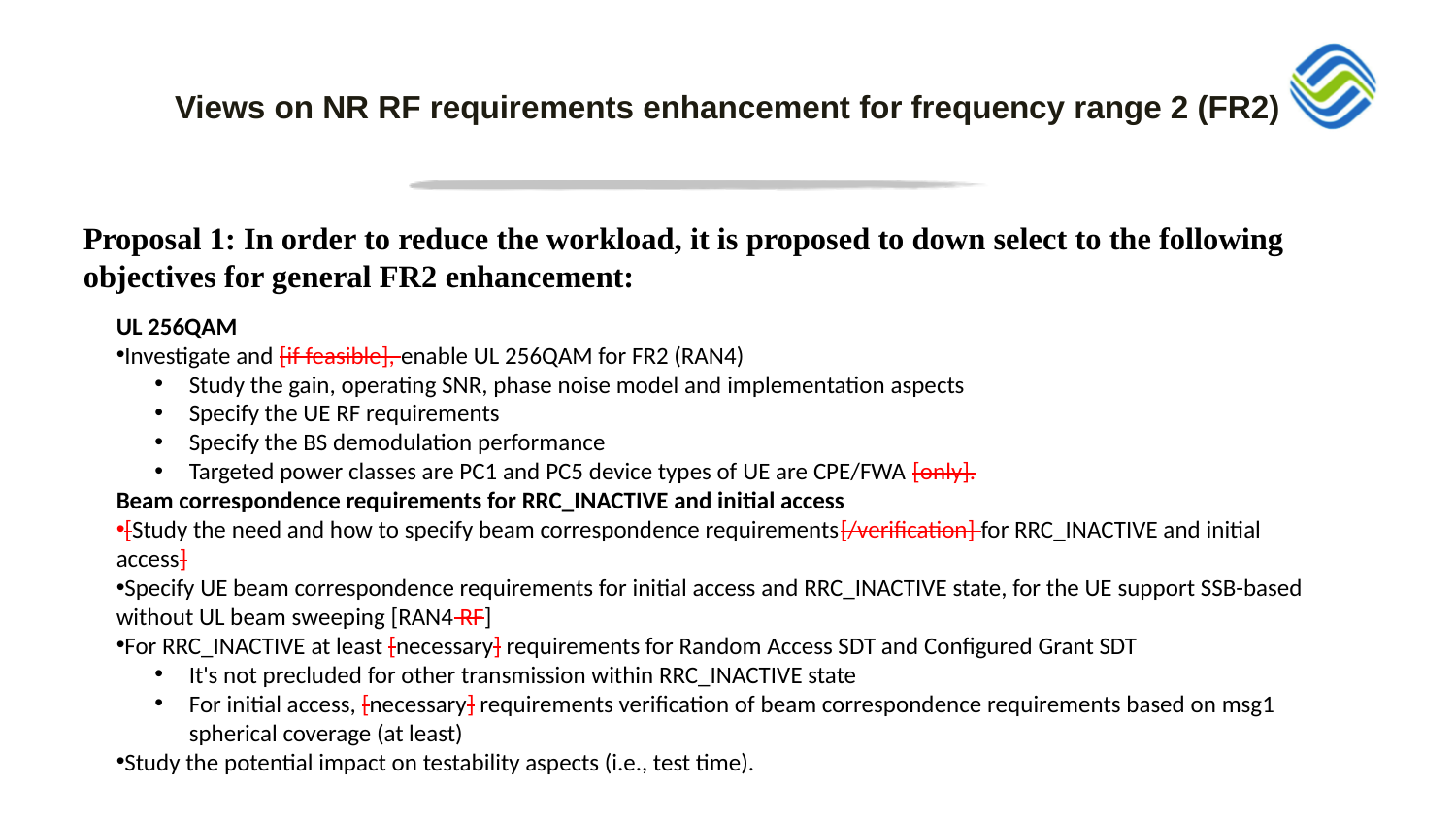

# Views on NR RF requirements enhancement for frequency range 2 (FR2)
Proposal 1: In order to reduce the workload, it is proposed to down select to the following objectives for general FR2 enhancement:

UL 256QAM
Investigate and [if feasible], enable UL 256QAM for FR2 (RAN4)
Study the gain, operating SNR, phase noise model and implementation aspects
Specify the UE RF requirements
Specify the BS demodulation performance
Targeted power classes are PC1 and PC5 device types of UE are CPE/FWA [only].
Beam correspondence requirements for RRC_INACTIVE and initial access
[Study the need and how to specify beam correspondence requirements[/verification] for RRC_INACTIVE and initial access]
Specify UE beam correspondence requirements for initial access and RRC_INACTIVE state, for the UE support SSB-based without UL beam sweeping [RAN4 RF]
For RRC_INACTIVE at least [necessary] requirements for Random Access SDT and Configured Grant SDT
It's not precluded for other transmission within RRC_INACTIVE state
For initial access, [necessary] requirements verification of beam correspondence requirements based on msg1 spherical coverage (at least)
Study the potential impact on testability aspects (i.e., test time).